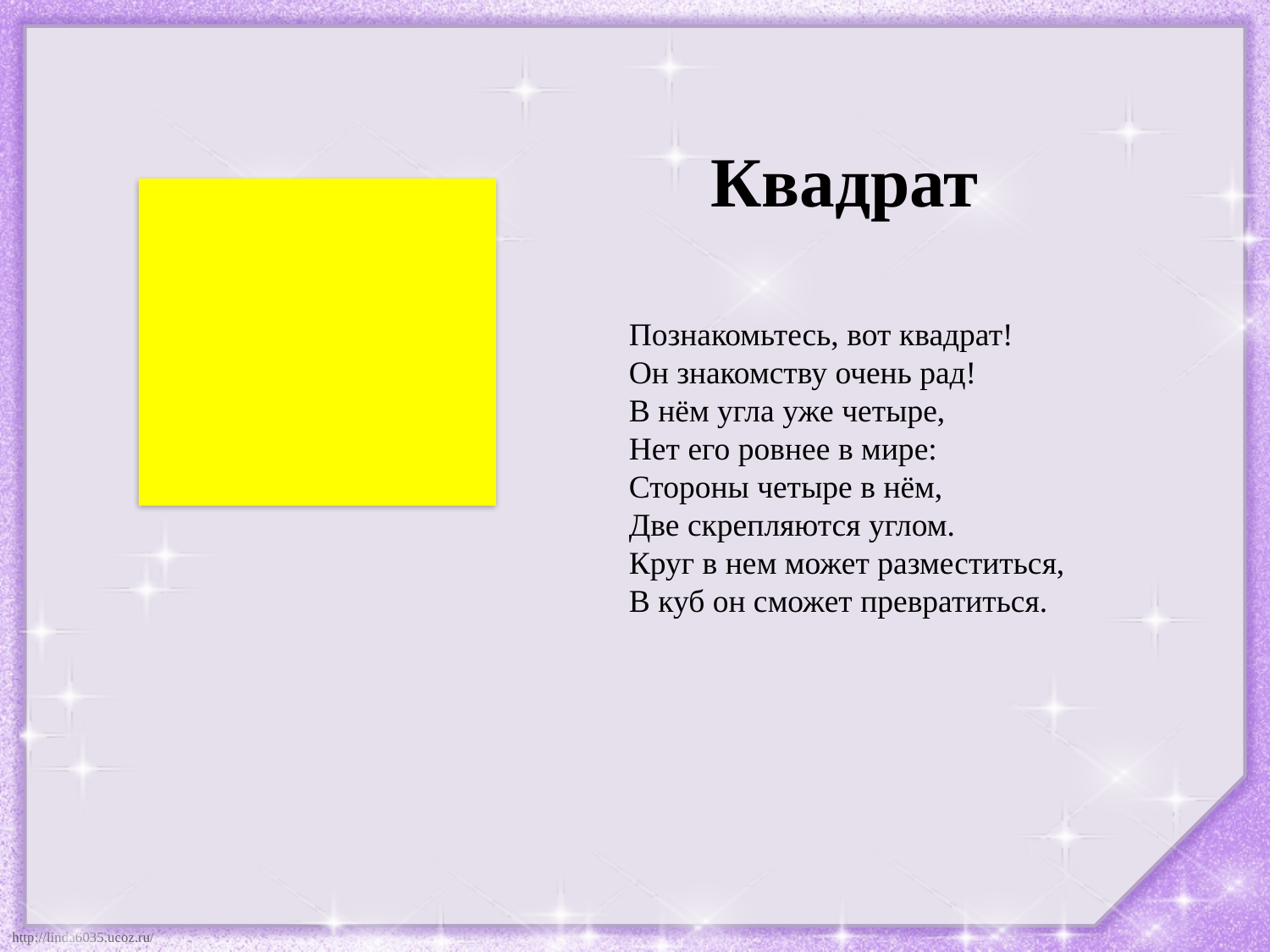

# Квадрат

Познакомьтесь, вот квадрат!
Он знакомству очень рад!
В нём угла уже четыре,
Нет его ровнее в мире:
Стороны четыре в нём,
Две скрепляются углом.
Круг в нем может разместиться,
В куб он сможет превратиться.